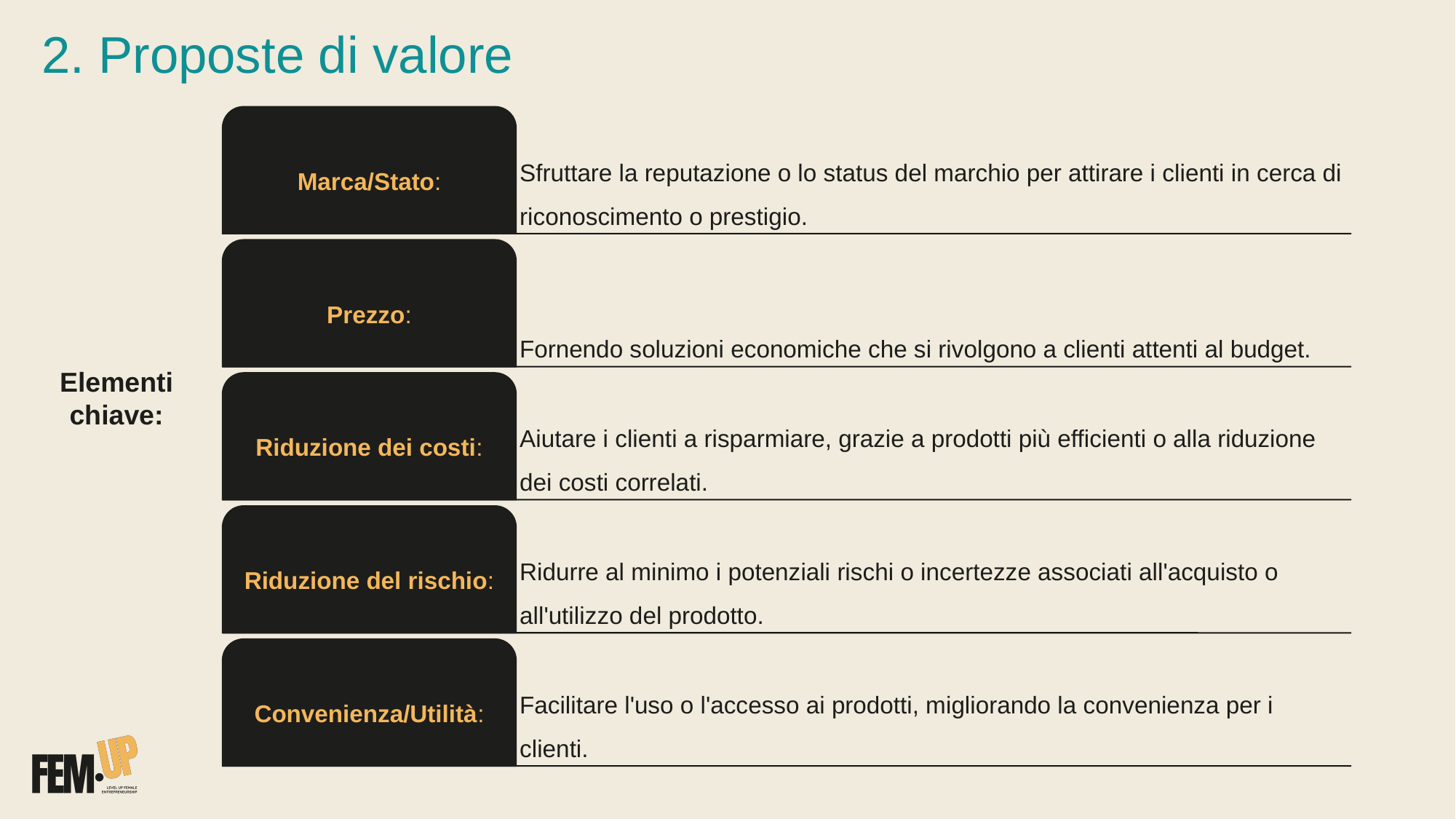

# 2. Proposte di valore
Sfruttare la reputazione o lo status del marchio per attirare i clienti in cerca di riconoscimento o prestigio.
Marca/Stato:
Fornendo soluzioni economiche che si rivolgono a clienti attenti al budget.
Prezzo:
Aiutare i clienti a risparmiare, grazie a prodotti più efficienti o alla riduzione dei costi correlati.
Riduzione dei costi:
Ridurre al minimo i potenziali rischi o incertezze associati all'acquisto o all'utilizzo del prodotto.
Riduzione del rischio:
Facilitare l'uso o l'accesso ai prodotti, migliorando la convenienza per i clienti.
Convenienza/Utilità:
Elementi chiave: